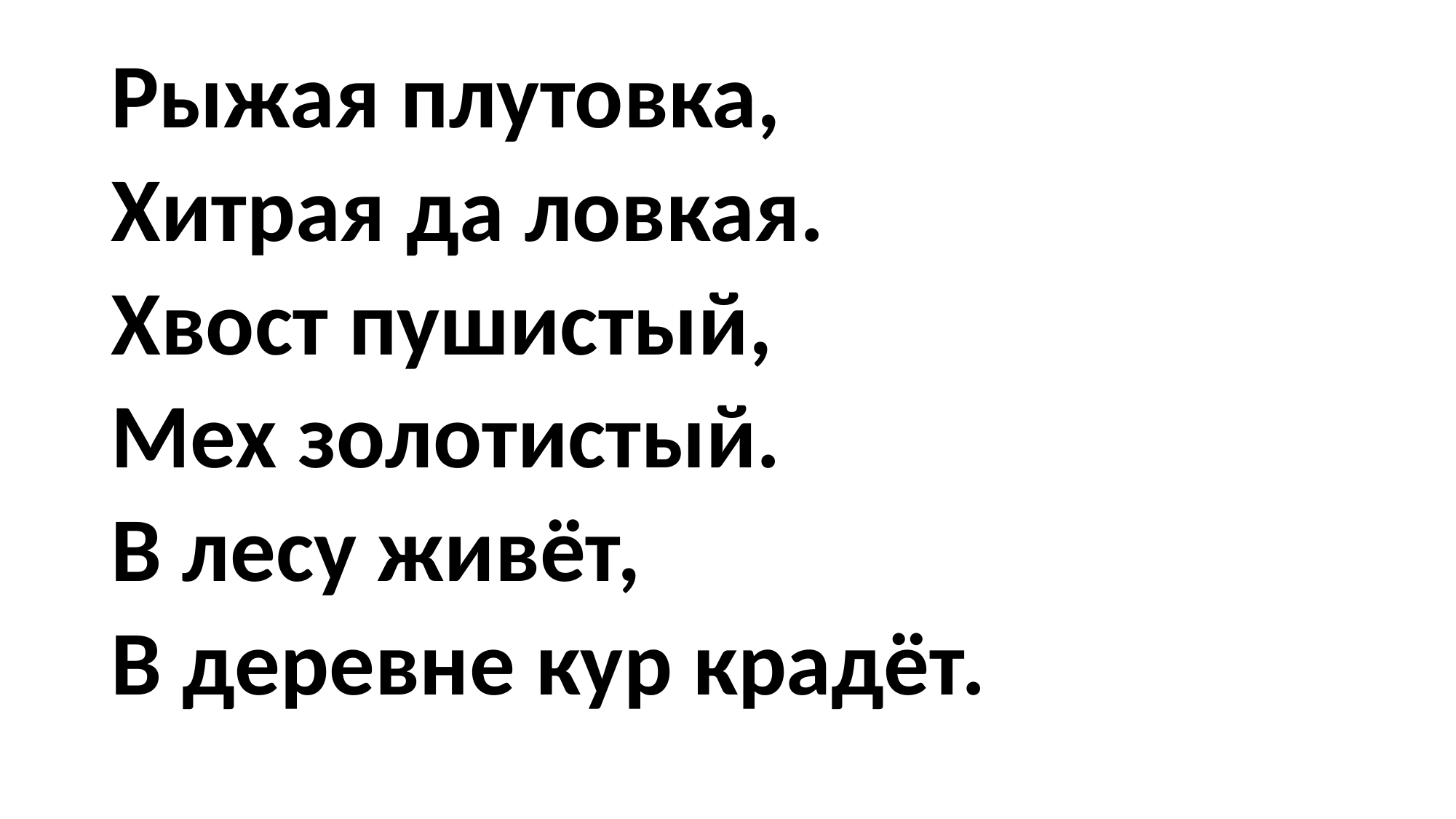

#
Рыжая плутовка,
Хитрая да ловкая.
Хвост пушистый,
Мех золотистый.
В лесу живёт,
В деревне кур крадёт.